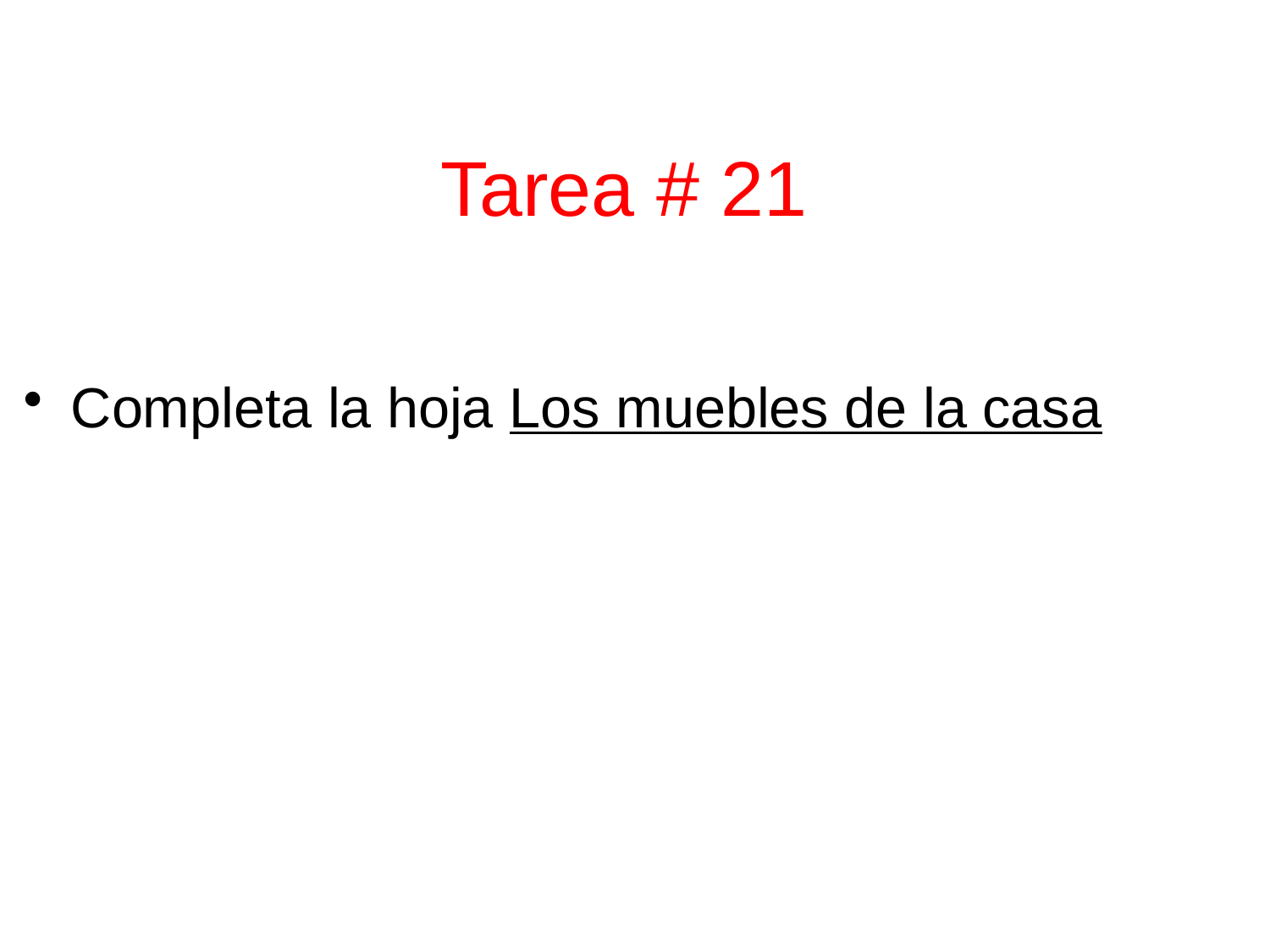

Tarea # 21

Completa la hoja Los muebles de la casa